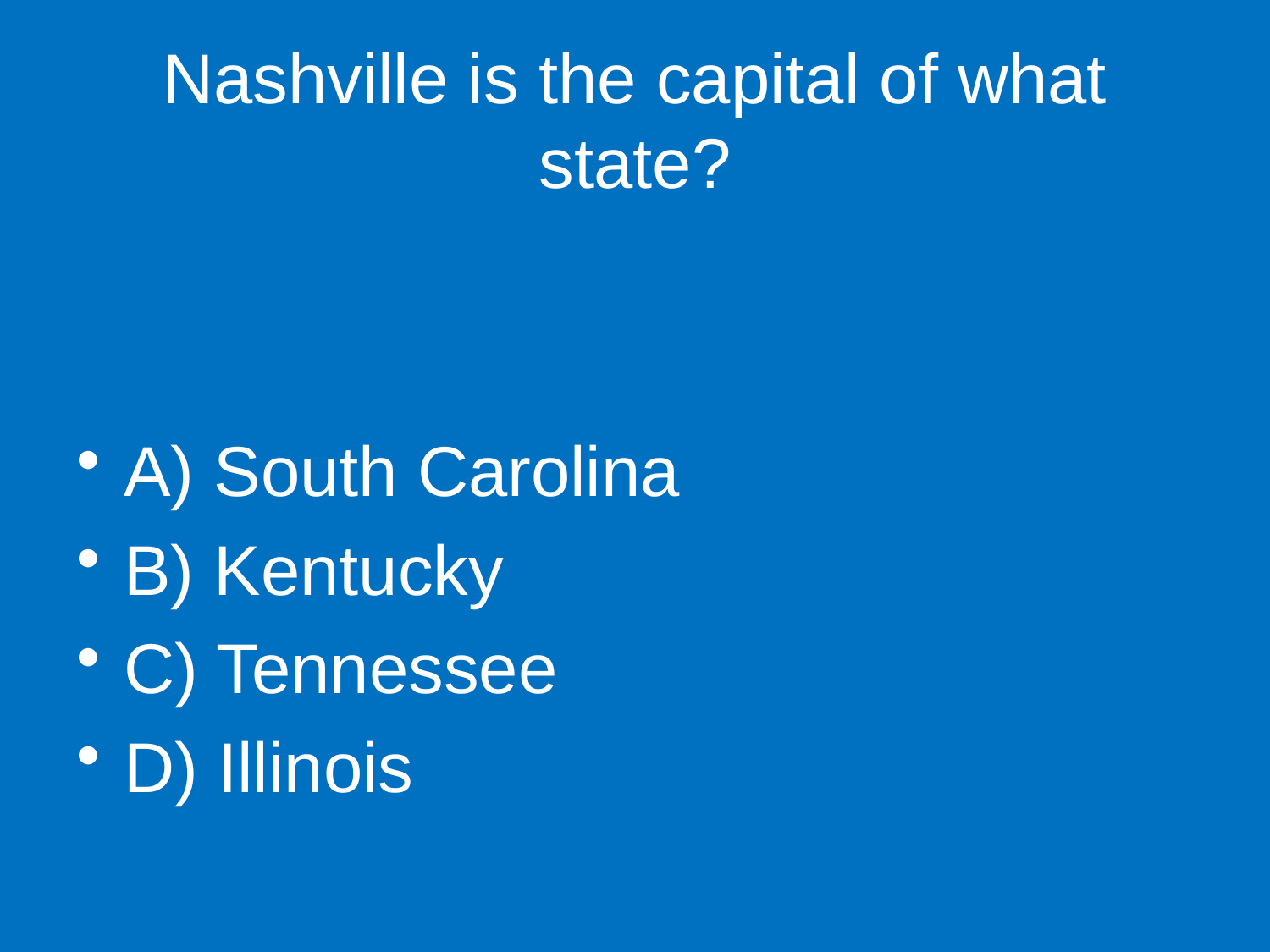

# Nashville is the capital of what state?

A) South Carolina
B) Kentucky
C) Tennessee
D) Illinois